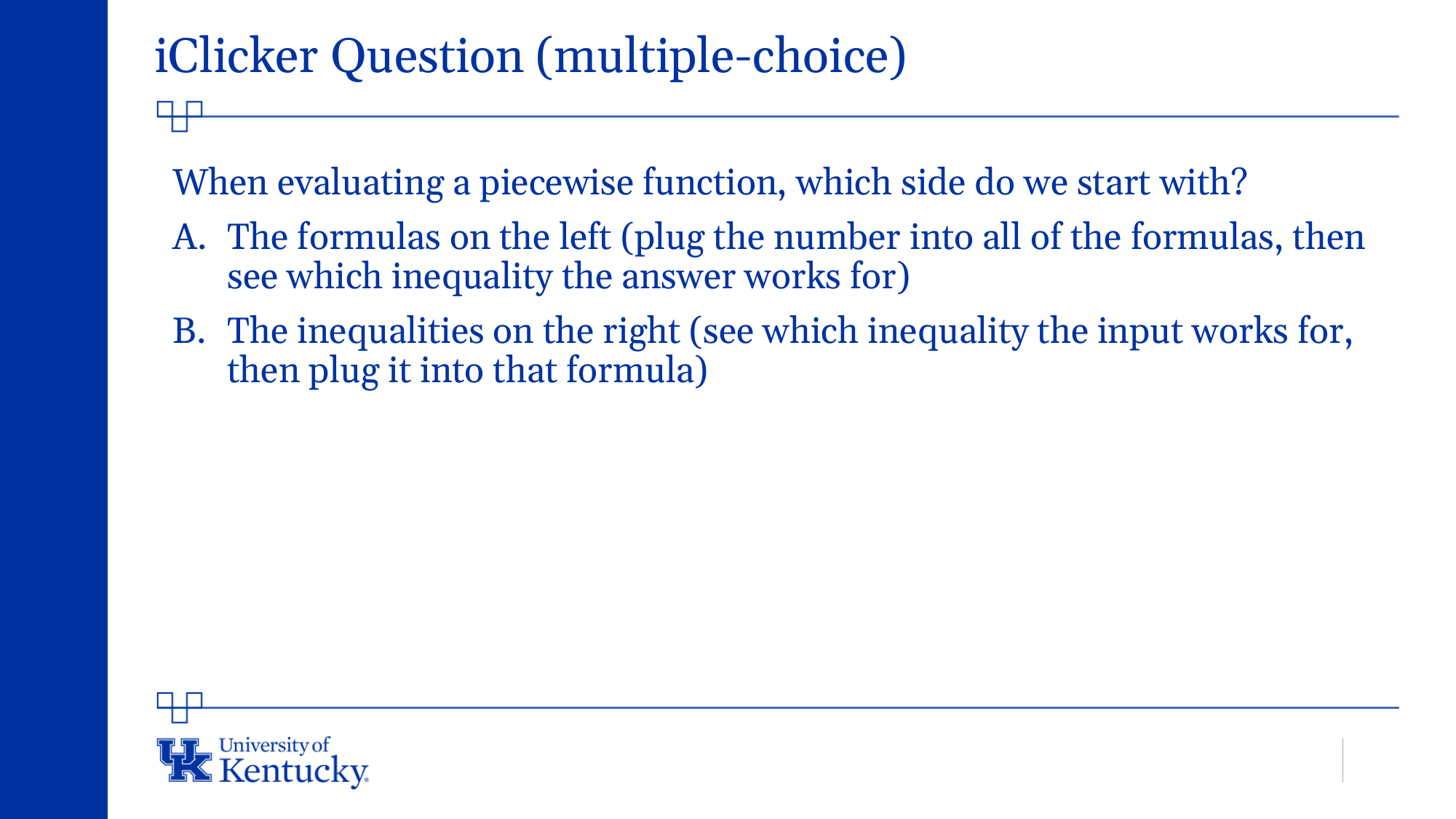

# iClicker Question (multiple-choice)
When evaluating a piecewise function, which side do we start with?
The formulas on the left (plug the number into all of the formulas, then see which inequality the answer works for)
The inequalities on the right (see which inequality the input works for, then plug it into that formula)